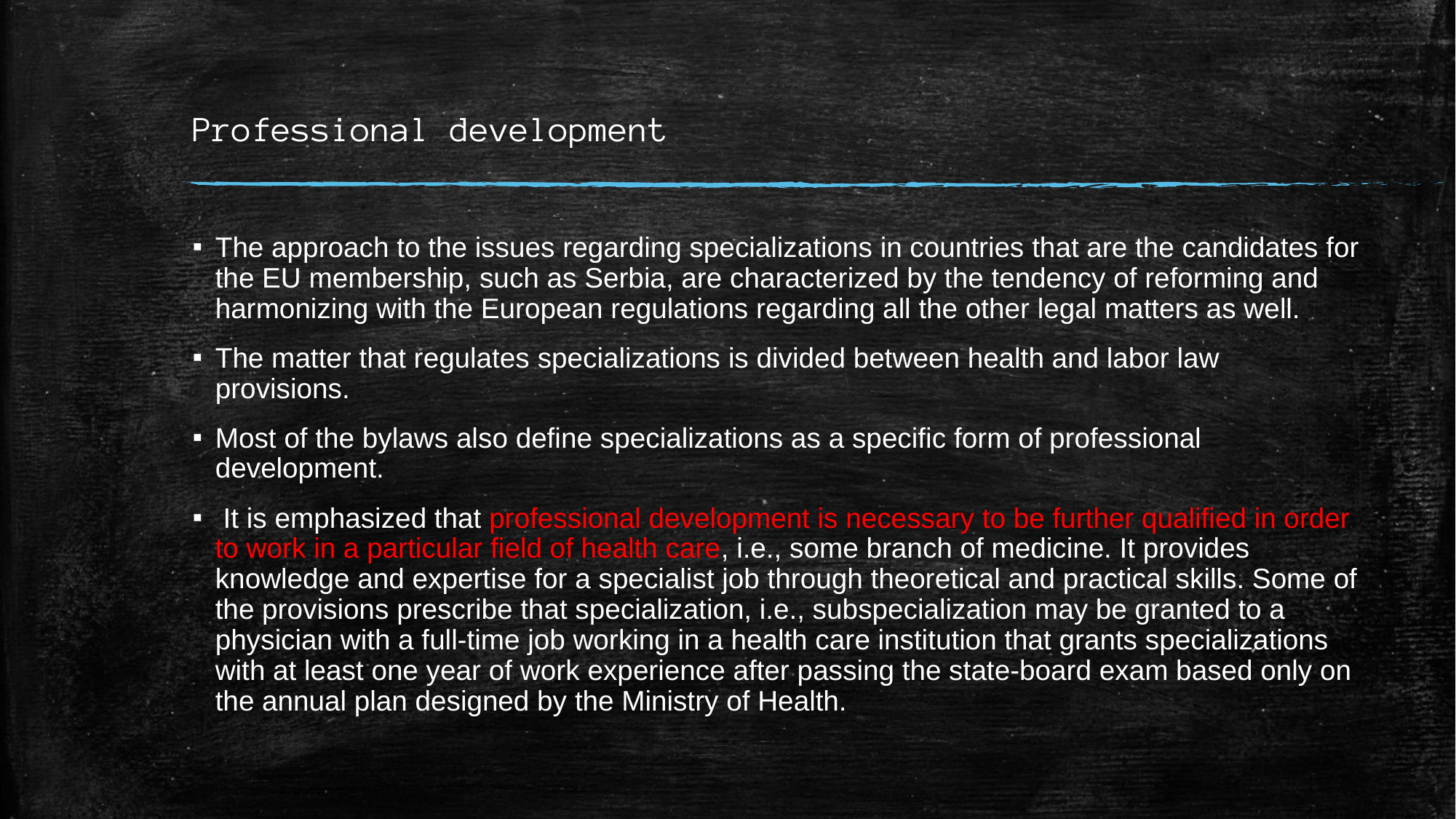

# Professional development
The approach to the issues regarding specializations in countries that are the candidates for the EU membership, such as Serbia, are characterized by the tendency of reforming and harmonizing with the European regulations regarding all the other legal matters as well.
The matter that regulates specializations is divided between health and labor law provisions.
Most of the bylaws also deﬁne specializations as a speciﬁc form of professional development.
 It is emphasized that professional development is necessary to be further qualiﬁed in order to work in a particular ﬁeld of health care, i.e., some branch of medicine. It provides knowledge and expertise for a specialist job through theoretical and practical skills. Some of the provisions prescribe that specialization, i.e., subspecialization may be granted to a physician with a full-time job working in a health care institution that grants specializations with at least one year of work experience after passing the state-board exam based only on the annual plan designed by the Ministry of Health.